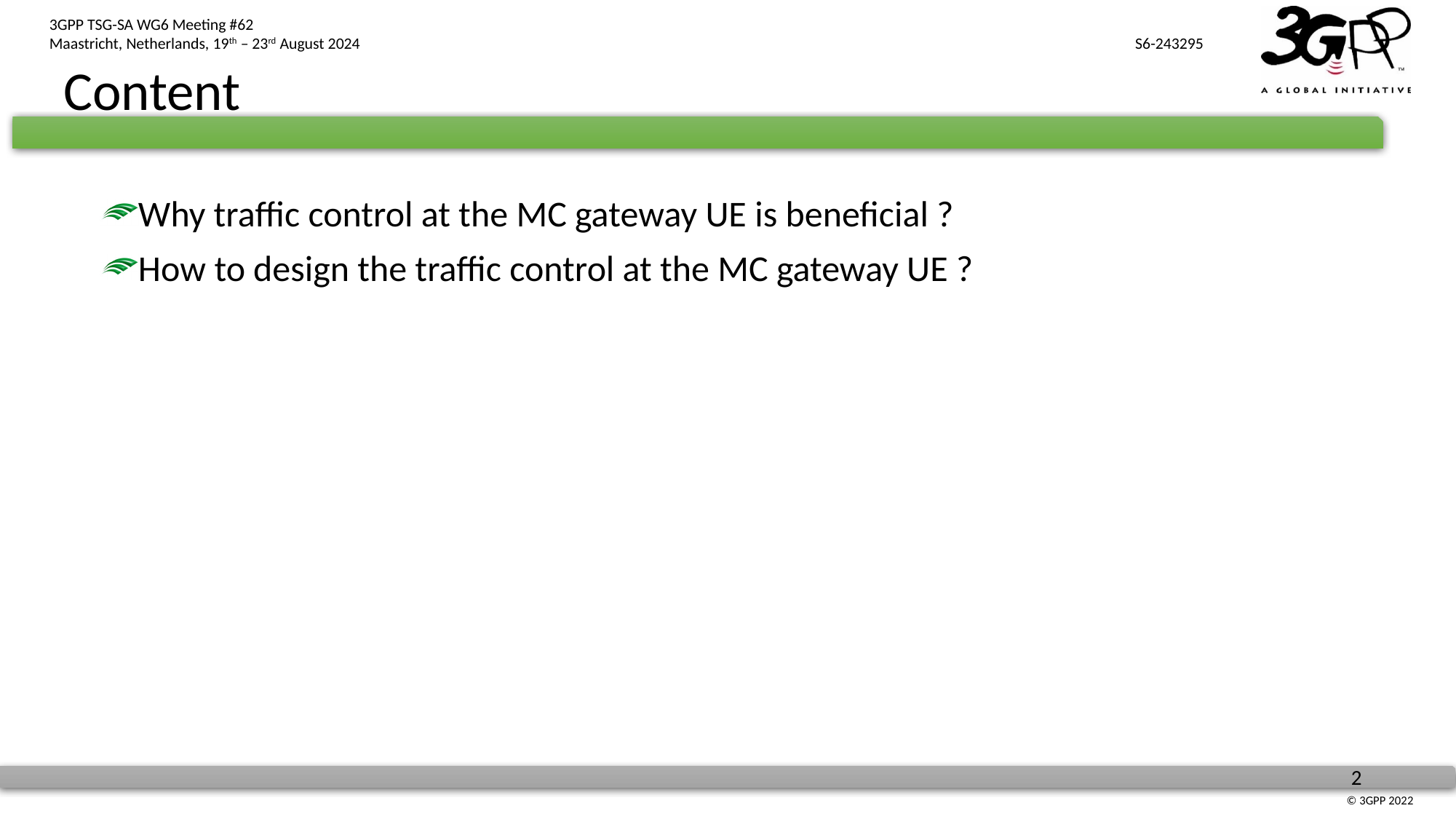

# Content
Why traffic control at the MC gateway UE is beneficial ?
How to design the traffic control at the MC gateway UE ?